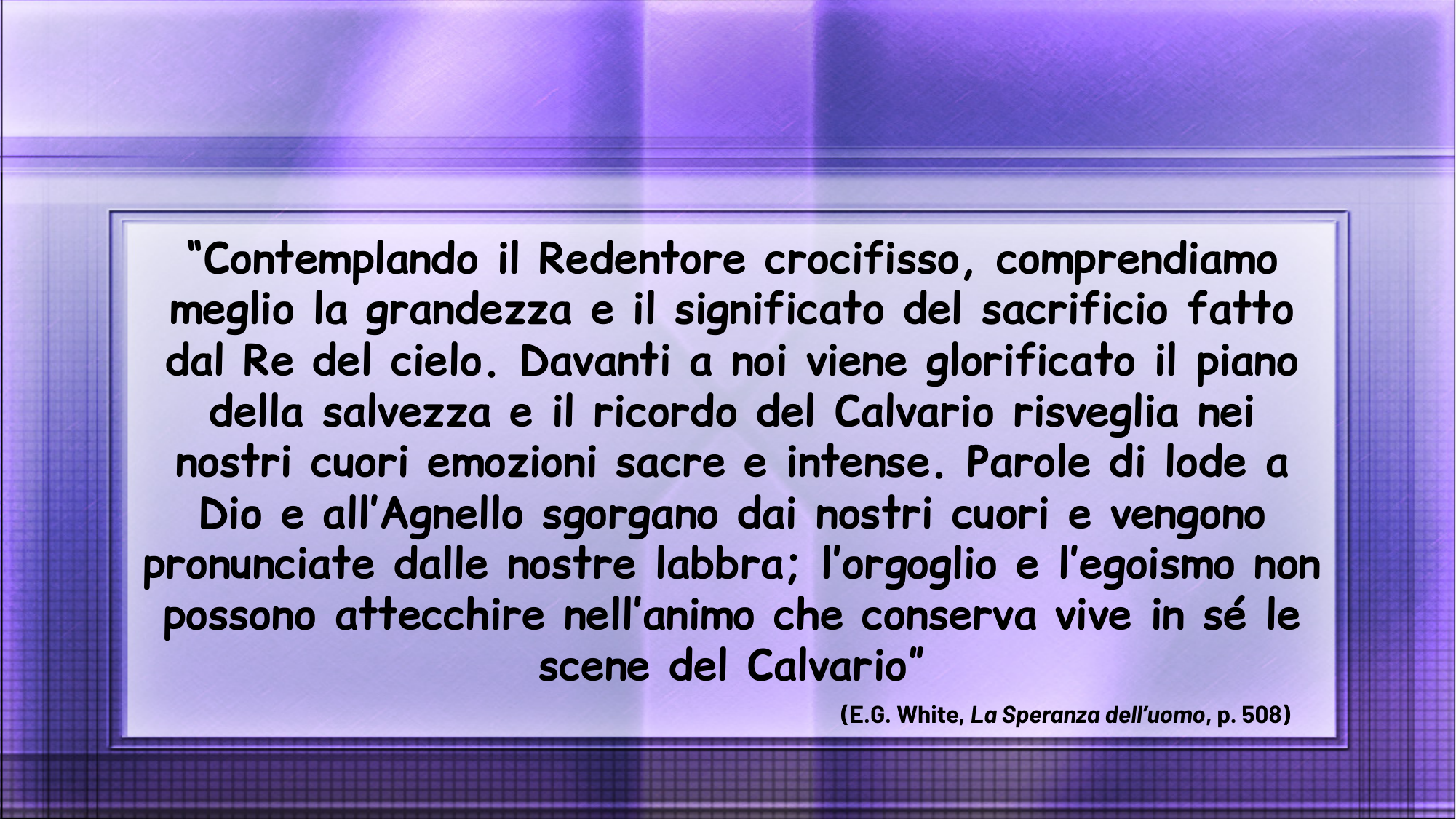

“Contemplando il Redentore crocifisso, comprendiamo meglio la grandezza e il significato del sacrificio fatto dal Re del cielo. Davanti a noi viene glorificato il piano della salvezza e il ricordo del Calvario risveglia nei nostri cuori emozioni sacre e intense. Parole di lode a Dio e all’Agnello sgorgano dai nostri cuori e vengono pronunciate dalle nostre labbra; l’orgoglio e l’egoismo non possono attecchire nell’animo che conserva vive in sé le scene del Calvario”
(E.G. White, La Speranza dell’uomo, p. 508)